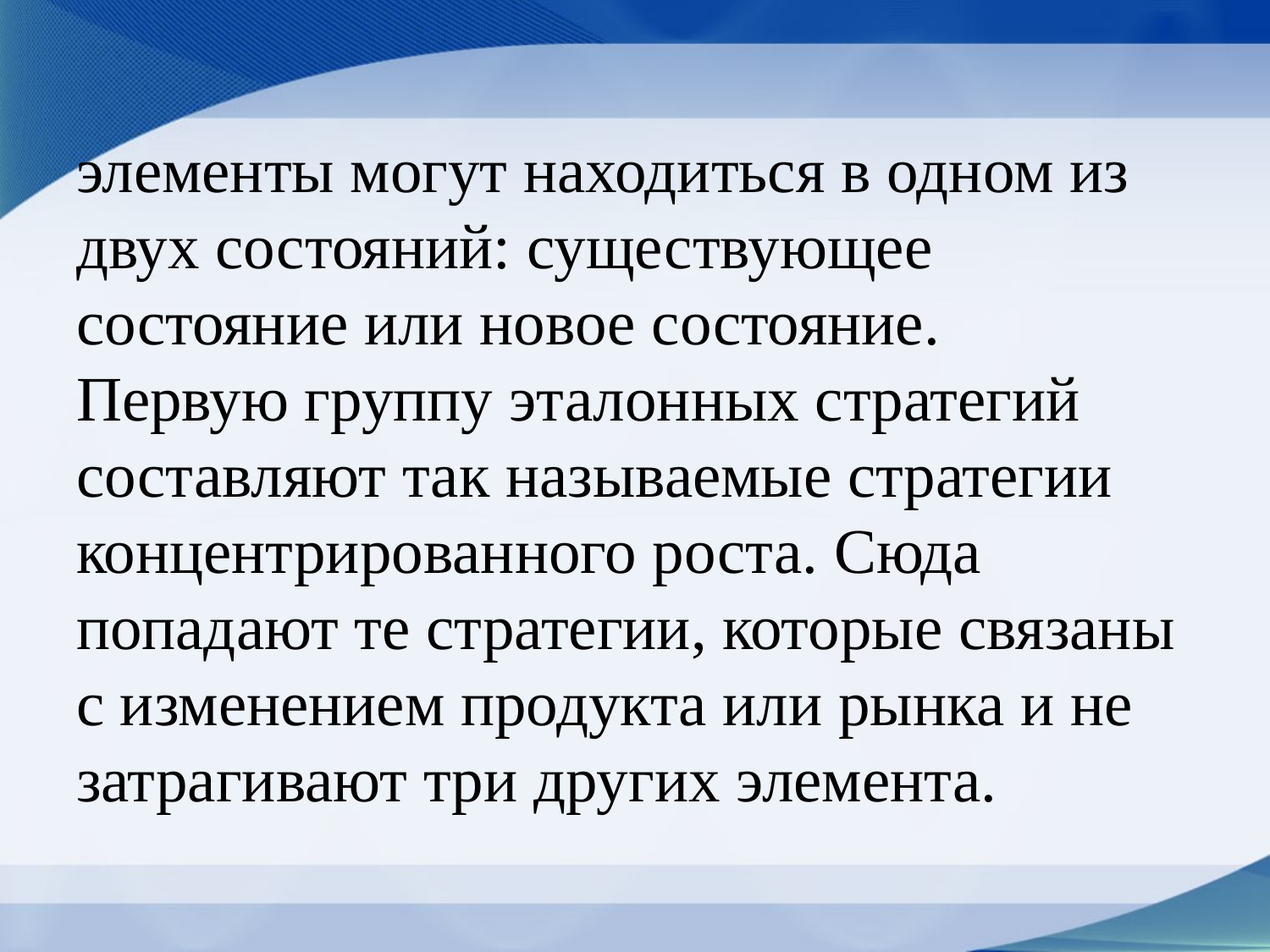

# элементы могут находиться в одном из двух состояний: существующее состояние или новое состояние. Первую группу эталонных стратегий составляют так называемые стратегии концентрированного роста. Сюда попадают те стратегии, которые связаны с изменением продукта или рынка и не затрагивают три других элемента.